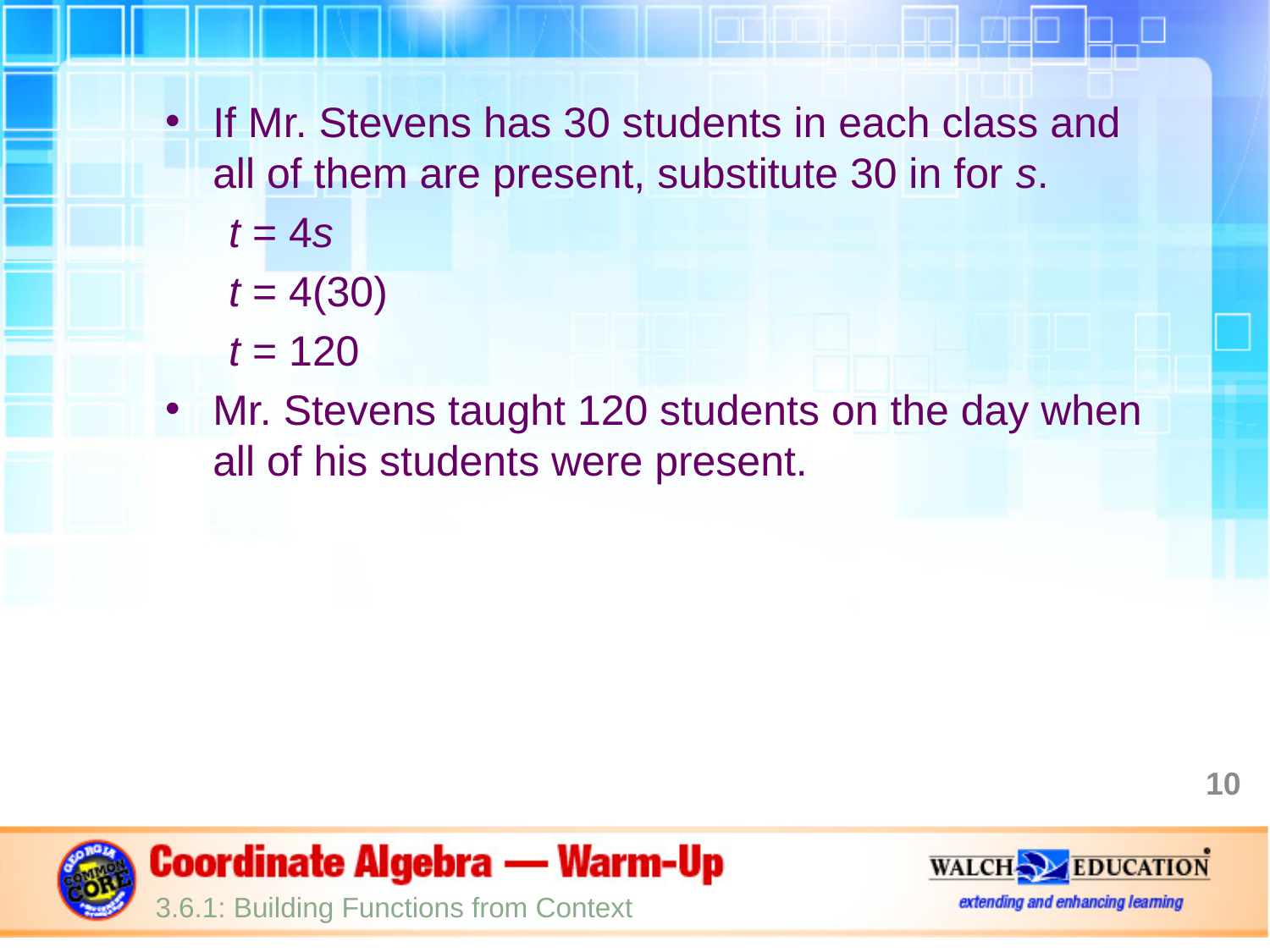

If Mr. Stevens has 30 students in each class and all of them are present, substitute 30 in for s.
t = 4s
t = 4(30)
t = 120
Mr. Stevens taught 120 students on the day when all of his students were present.

10
3.6.1: Building Functions from Context